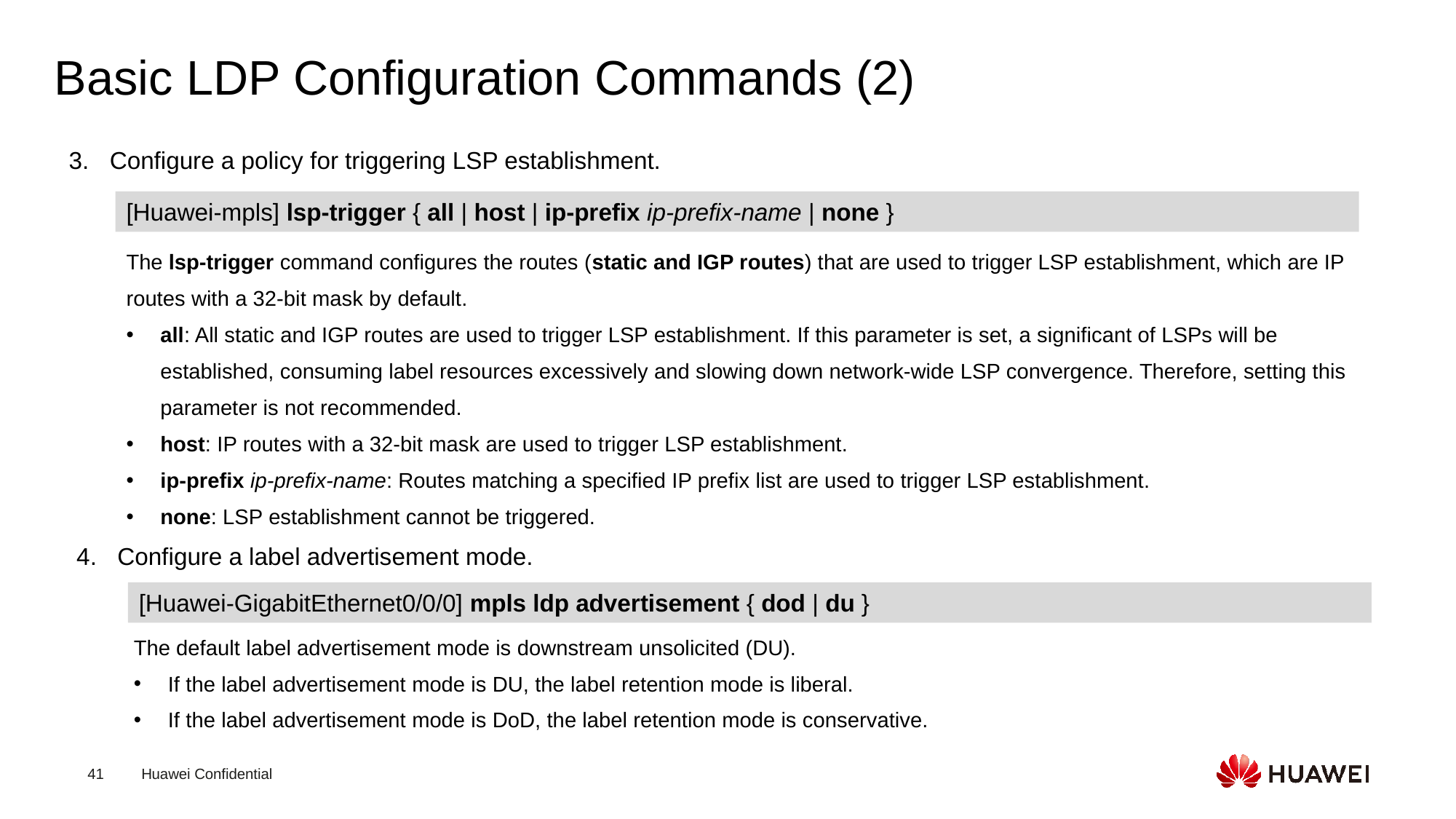

# Basic LDP Configuration Commands (2)
Configure a policy for triggering LSP establishment.
[Huawei-mpls] lsp-trigger { all | host | ip-prefix ip-prefix-name | none }
The lsp-trigger command configures the routes (static and IGP routes) that are used to trigger LSP establishment, which are IP routes with a 32-bit mask by default.
all: All static and IGP routes are used to trigger LSP establishment. If this parameter is set, a significant of LSPs will be established, consuming label resources excessively and slowing down network-wide LSP convergence. Therefore, setting this parameter is not recommended.
host: IP routes with a 32-bit mask are used to trigger LSP establishment.
ip-prefix ip-prefix-name: Routes matching a specified IP prefix list are used to trigger LSP establishment.
none: LSP establishment cannot be triggered.
Configure a label advertisement mode.
The default label advertisement mode is downstream unsolicited (DU).
If the label advertisement mode is DU, the label retention mode is liberal.
If the label advertisement mode is DoD, the label retention mode is conservative.
[Huawei-GigabitEthernet0/0/0] mpls ldp advertisement { dod | du }